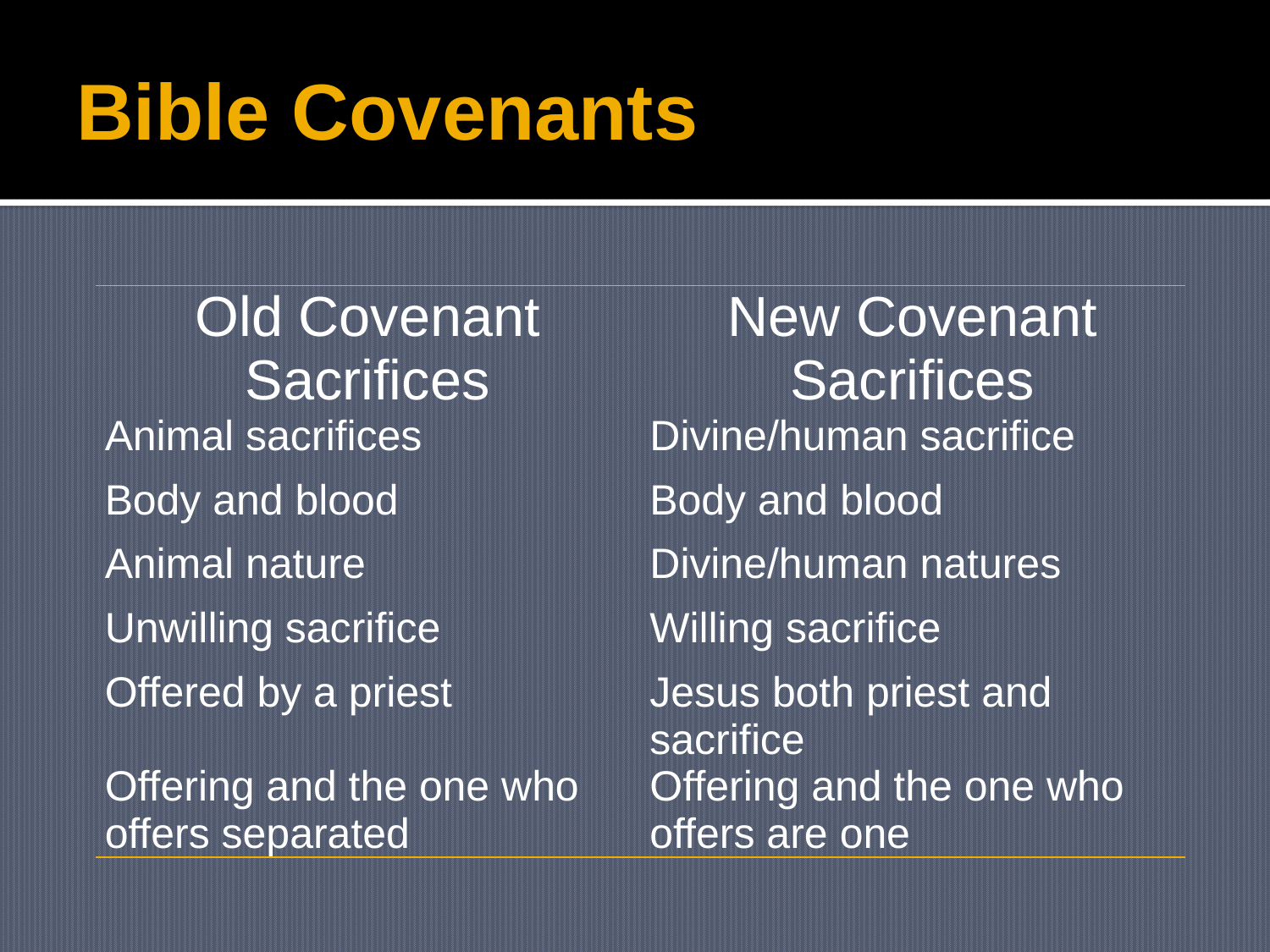

# Bible Covenants
| Old Covenant Sacrifices | New Covenant Sacrifices |
| --- | --- |
| Animal sacrifices | Divine/human sacrifice |
| Body and blood | Body and blood |
| Animal nature | Divine/human natures |
| Unwilling sacrifice | Willing sacrifice |
| Offered by a priest | Jesus both priest and sacrifice |
| Offering and the one who offers separated | Offering and the one who offers are one |